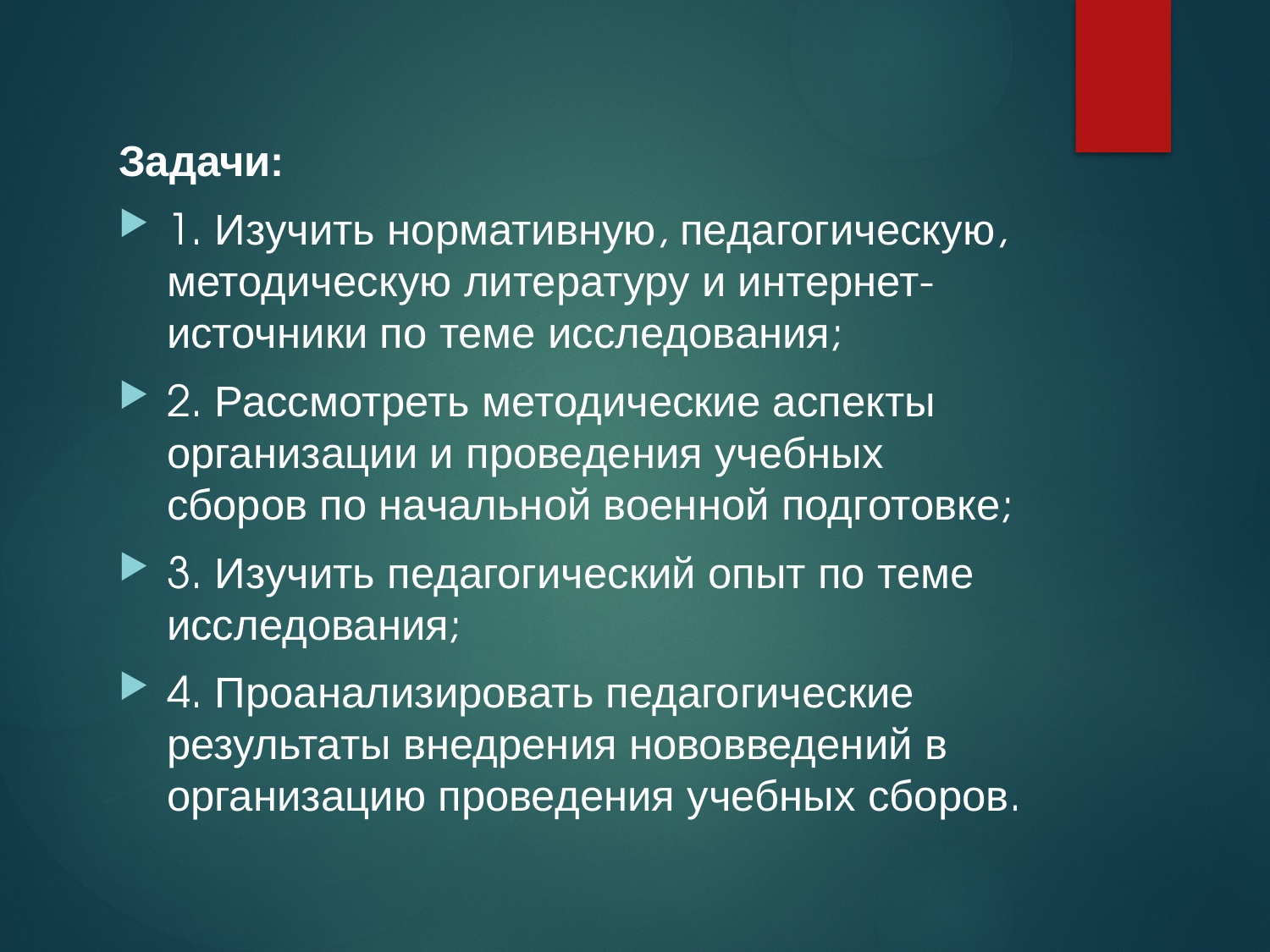

#
Задачи:
1. Изучить нормативную, педагогическую, методическую литературу и интернет-источники по теме исследования;
2. Рассмотреть методические аспекты организации и проведения учебных сборов по начальной военной подготовке;
3. Изучить педагогический опыт по теме исследования;
4. Проанализировать педагогические результаты внедрения нововведений в организацию проведения учебных сборов.